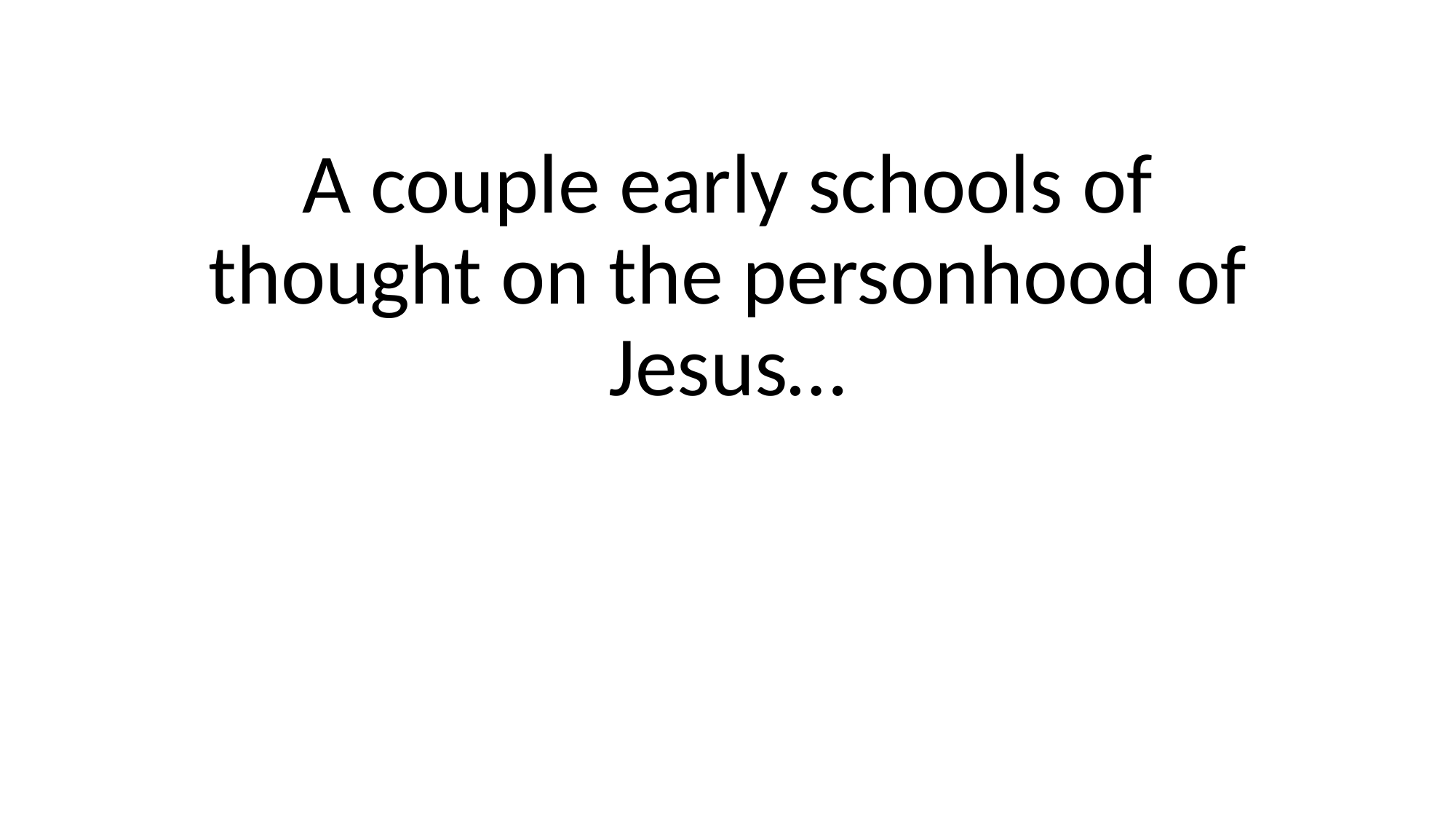

# A couple early schools of thought on the personhood of Jesus…